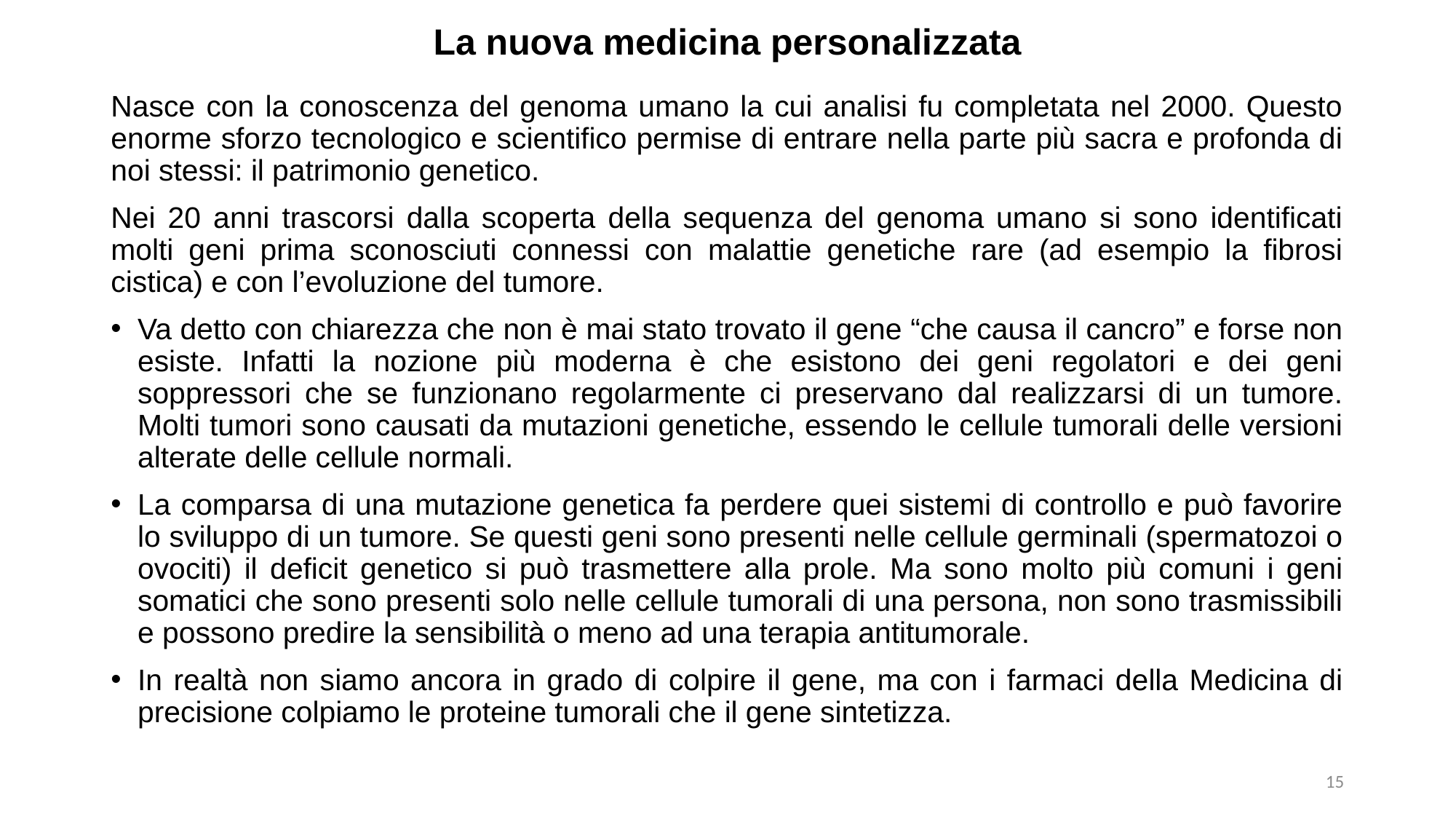

# La nuova medicina personalizzata
Nasce con la conoscenza del genoma umano la cui analisi fu completata nel 2000. Questo enorme sforzo tecnologico e scientifico permise di entrare nella parte più sacra e profonda di noi stessi: il patrimonio genetico.
Nei 20 anni trascorsi dalla scoperta della sequenza del genoma umano si sono identificati molti geni prima sconosciuti connessi con malattie genetiche rare (ad esempio la fibrosi cistica) e con l’evoluzione del tumore.
Va detto con chiarezza che non è mai stato trovato il gene “che causa il cancro” e forse non esiste. Infatti la nozione più moderna è che esistono dei geni regolatori e dei geni soppressori che se funzionano regolarmente ci preservano dal realizzarsi di un tumore. Molti tumori sono causati da mutazioni genetiche, essendo le cellule tumorali delle versioni alterate delle cellule normali.
La comparsa di una mutazione genetica fa perdere quei sistemi di controllo e può favorire lo sviluppo di un tumore. Se questi geni sono presenti nelle cellule germinali (spermatozoi o ovociti) il deficit genetico si può trasmettere alla prole. Ma sono molto più comuni i geni somatici che sono presenti solo nelle cellule tumorali di una persona, non sono trasmissibili e possono predire la sensibilità o meno ad una terapia antitumorale.
In realtà non siamo ancora in grado di colpire il gene, ma con i farmaci della Medicina di precisione colpiamo le proteine tumorali che il gene sintetizza.
15